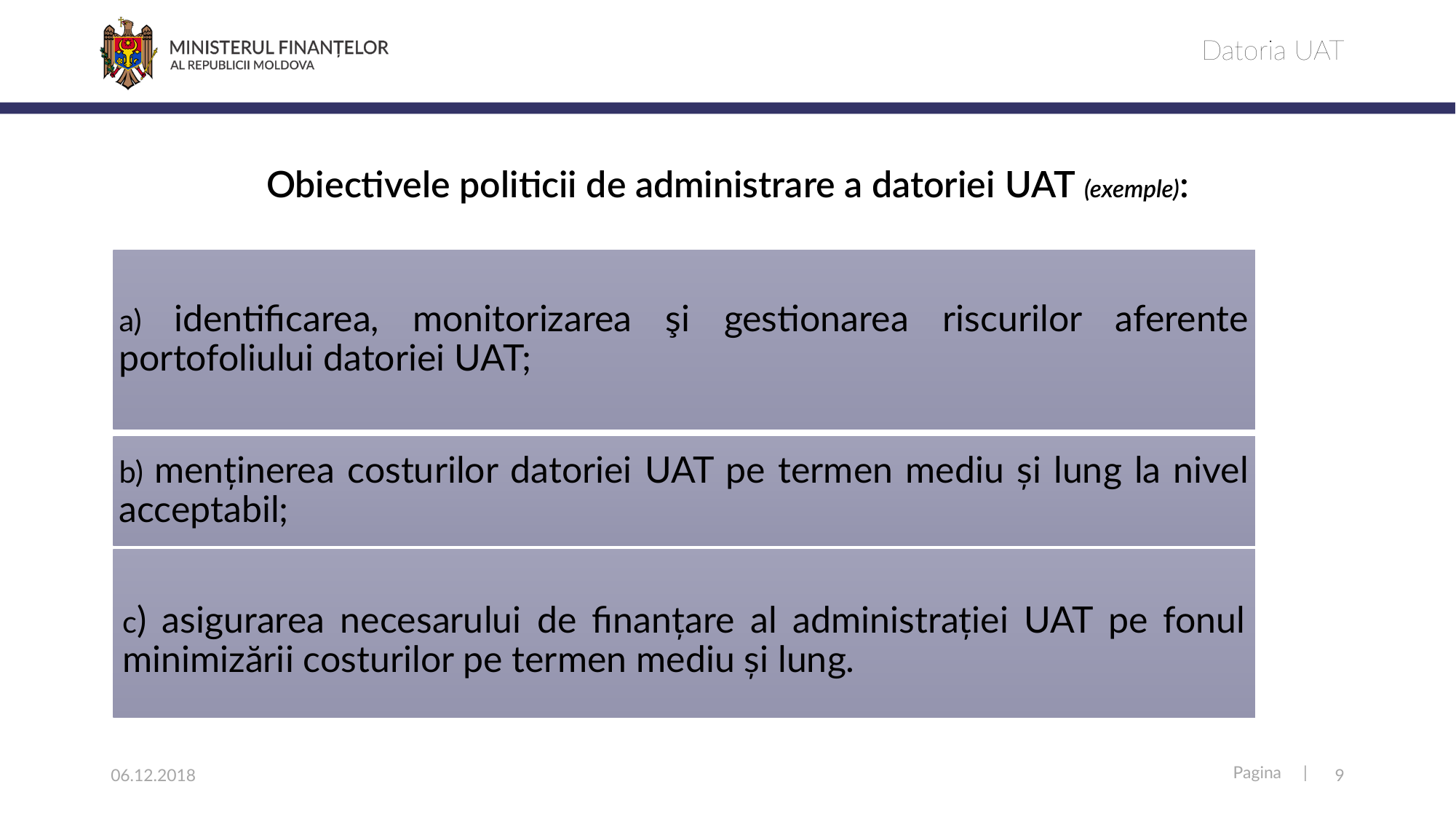

Datoria UAT
Obiectivele politicii de administrare a datoriei UAT (exemple):
a) identificarea, monitorizarea şi gestionarea riscurilor aferente portofoliului datoriei UAT;
b) menținerea costurilor datoriei UAT pe termen mediu și lung la nivel acceptabil;

c) asigurarea necesarului de finanțare al administrației UAT pe fonul minimizării costurilor pe termen mediu și lung.
06.12.2018
9